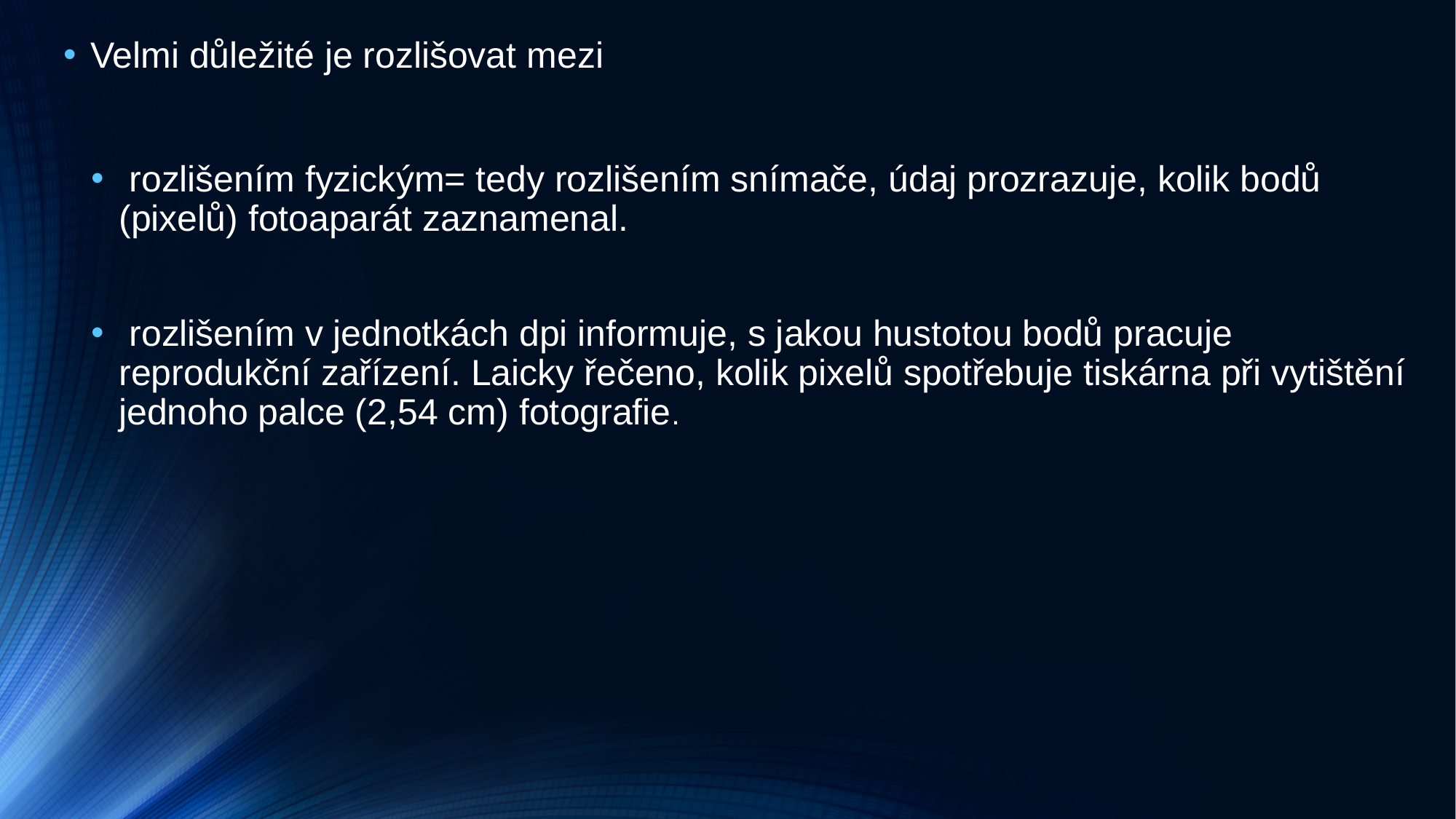

Velmi důležité je rozlišovat mezi

 rozlišením fyzickým= tedy rozlišením snímače, údaj prozrazuje, kolik bodů (pixelů) fotoaparát zaznamenal.

 rozlišením v jednotkách dpi informuje, s jakou hustotou bodů pracuje reprodukční zařízení. Laicky řečeno, kolik pixelů spotřebuje tiskárna při vytištění jednoho palce (2,54 cm) fotografie.

#